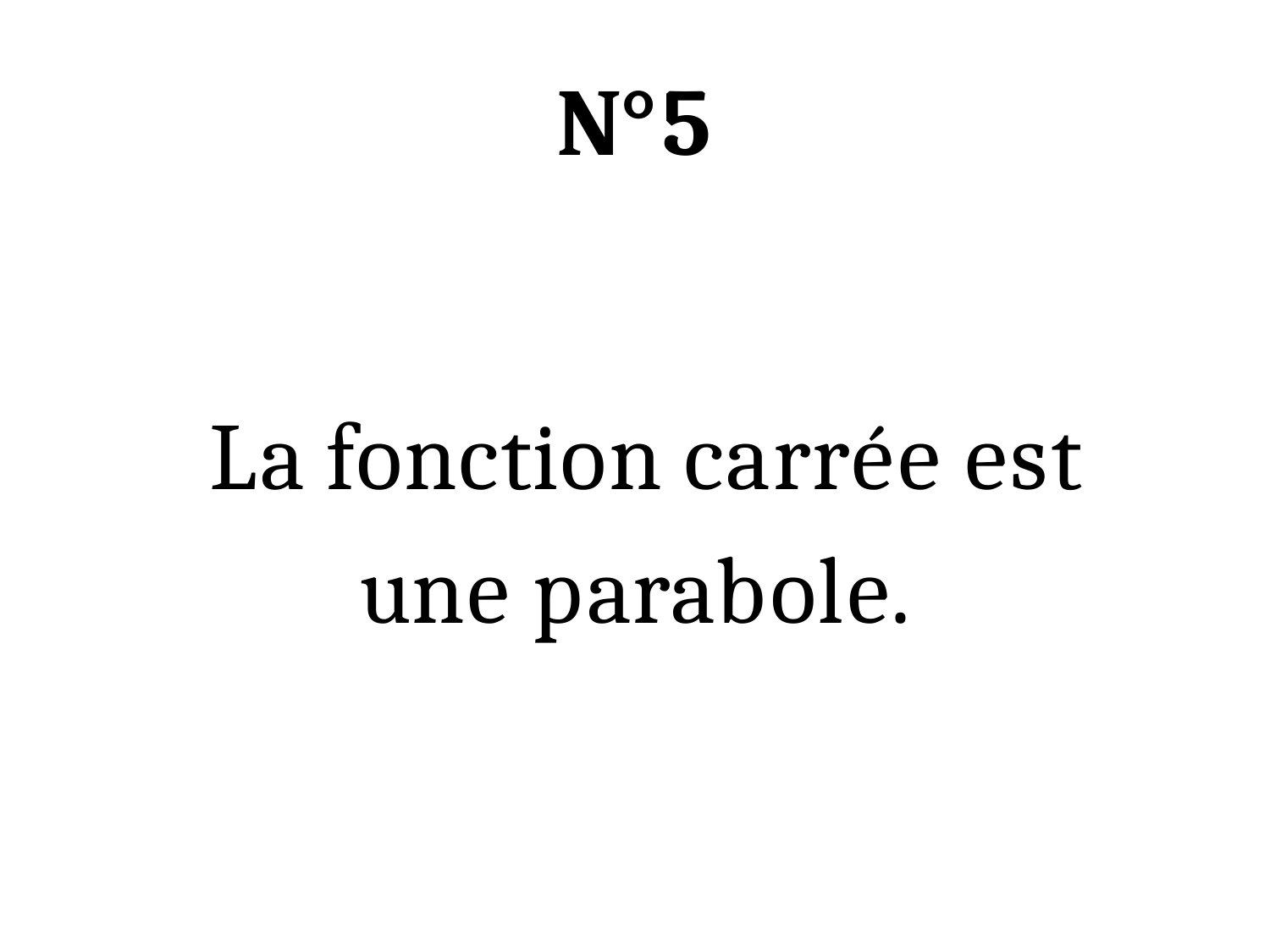

# N°5

 La fonction carrée est
une parabole.